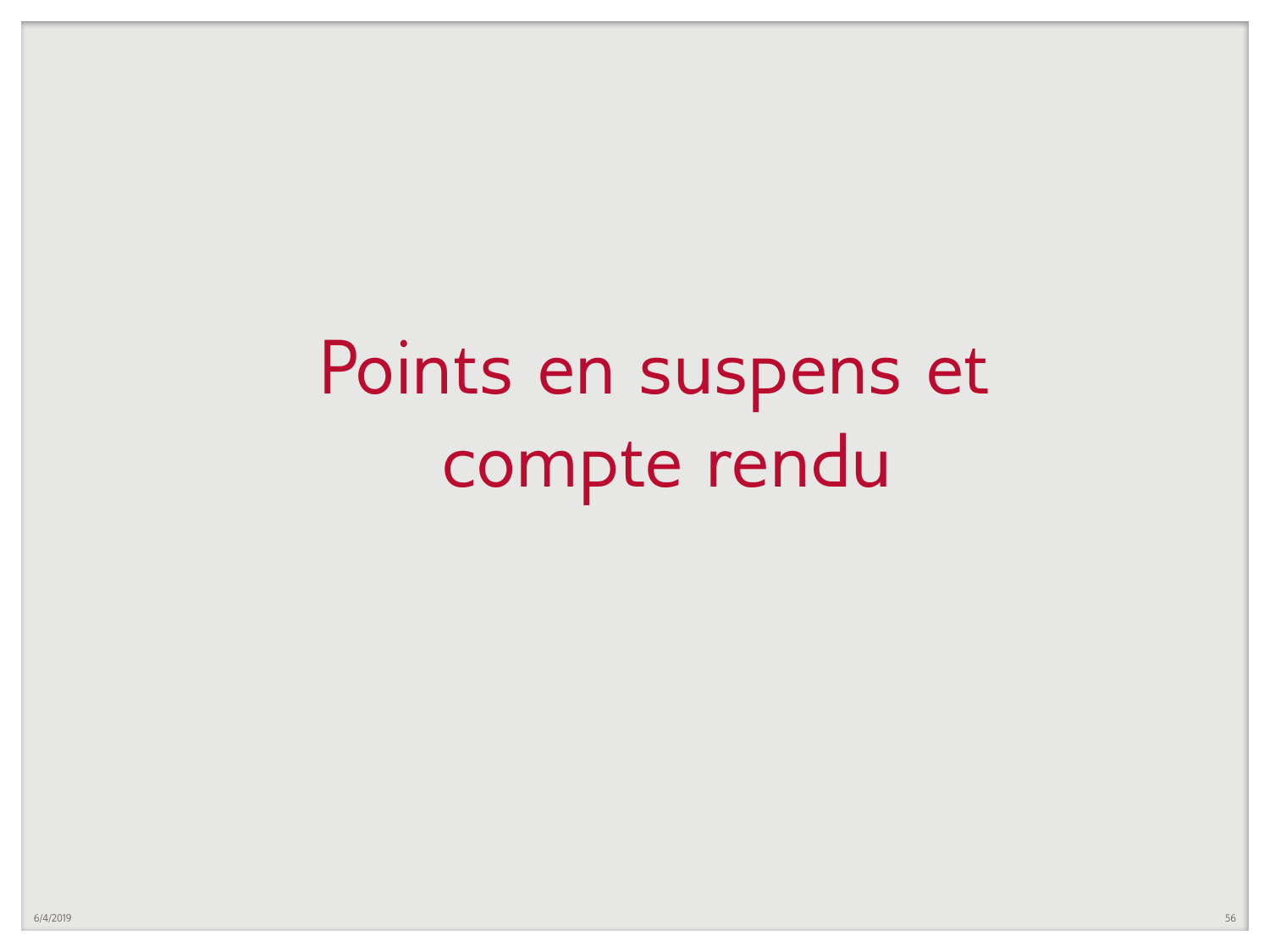

# Points en suspens et compte rendu
6/4/2019
56